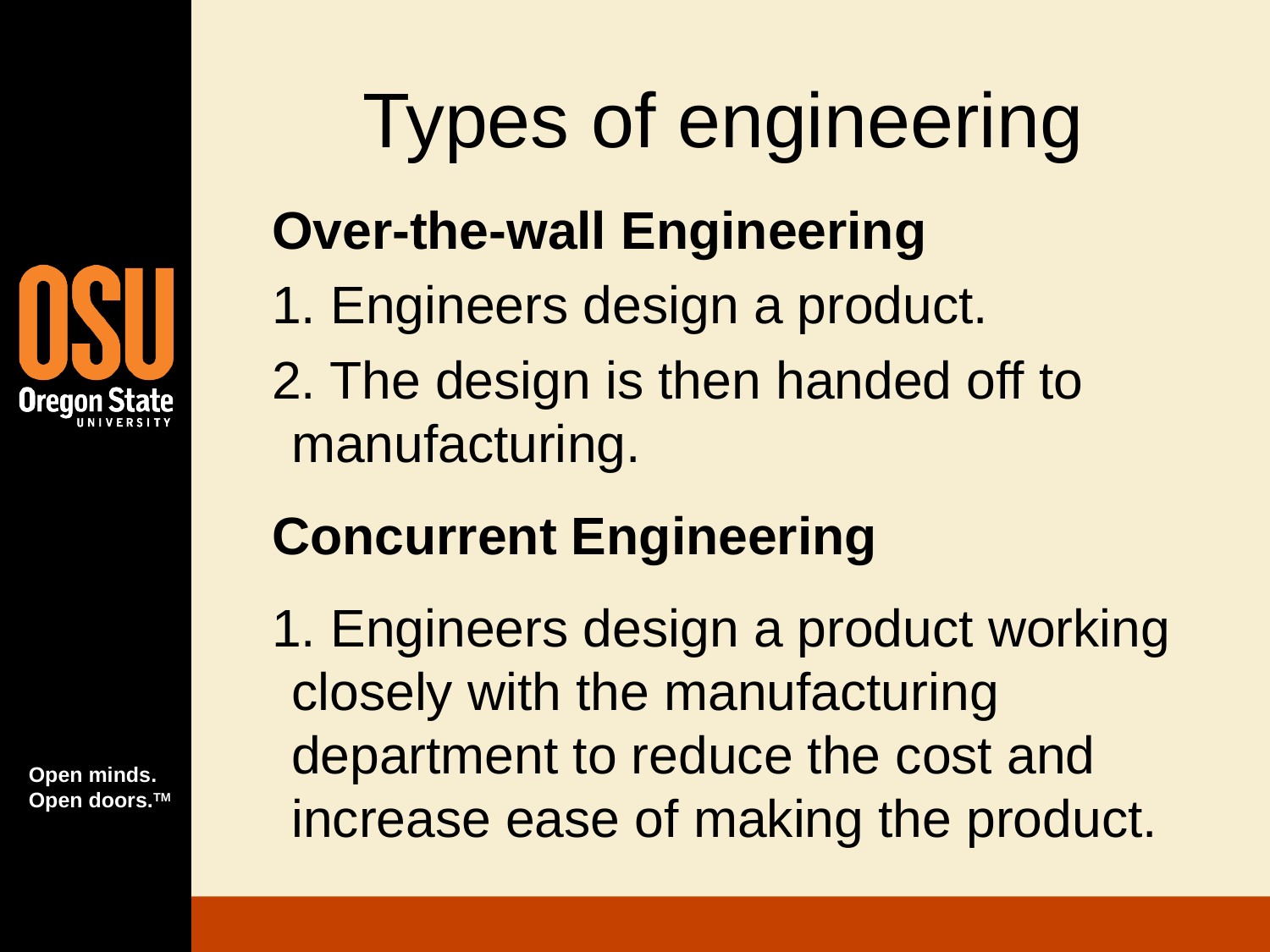

# Types of engineering
Over-the-wall Engineering
1. Engineers design a product.
2. The design is then handed off to manufacturing.
Concurrent Engineering
1. Engineers design a product working closely with the manufacturing department to reduce the cost and increase ease of making the product.